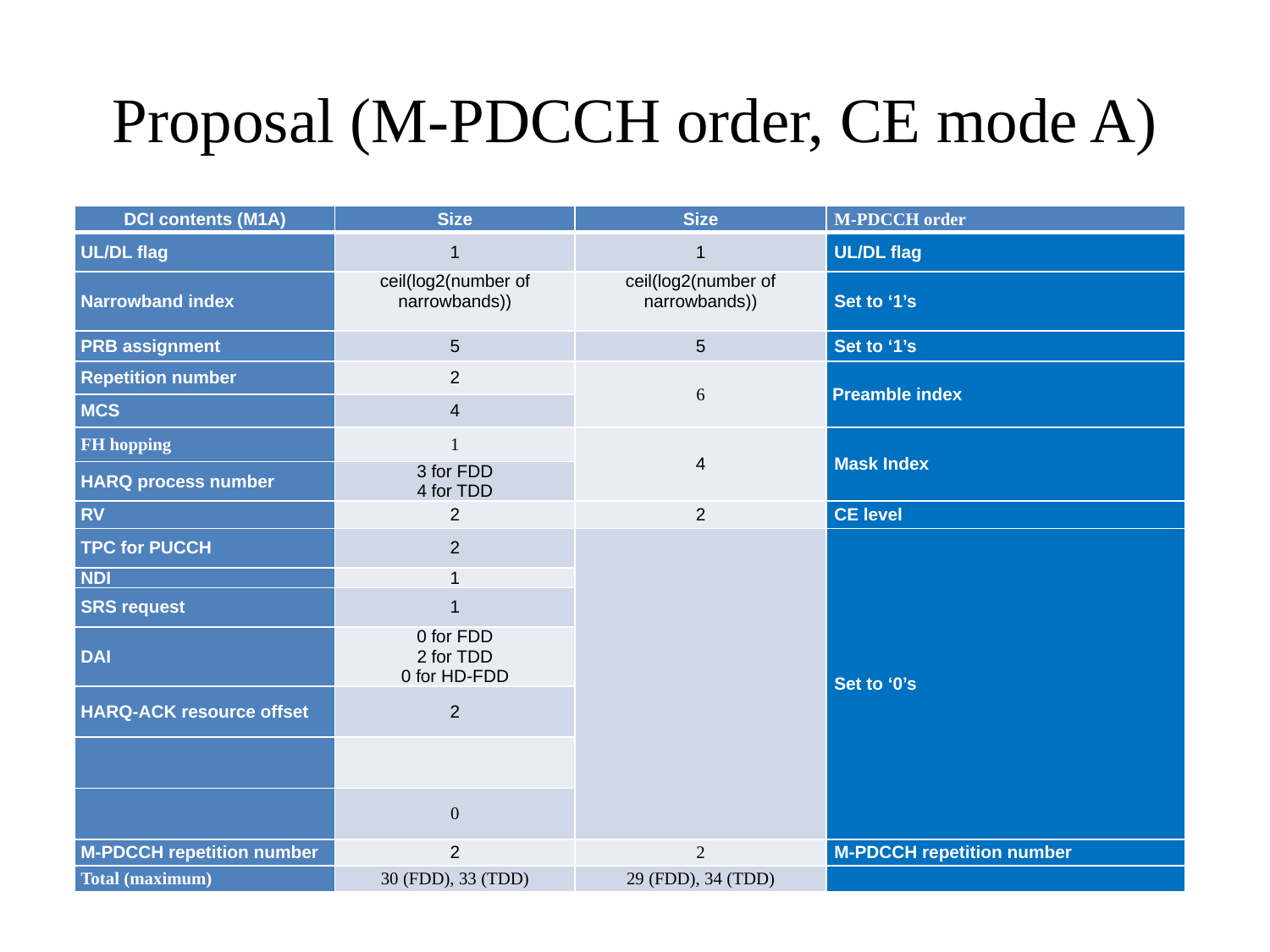

# Proposal (M-PDCCH order, CE mode A)
| DCI contents (M1A) | Size | Size | M-PDCCH order |
| --- | --- | --- | --- |
| UL/DL flag | 1 | 1 | UL/DL flag |
| Narrowband index | ceil(log2(number of narrowbands)) | ceil(log2(number of narrowbands)) | Set to ‘1’s |
| PRB assignment | 5 | 5 | Set to ‘1’s |
| Repetition number | 2 | 6 | Preamble index |
| MCS | 4 |  |  |
| FH hopping | 1 | 4 | Mask Index |
| HARQ process number | 3 for FDD 4 for TDD |  |  |
| RV | 2 | 2 | CE level |
| TPC for PUCCH | 2 |  | Set to ‘0’s |
| NDI | 1 |  |  |
| SRS request | 1 |  |  |
| DAI | 0 for FDD 2 for TDD 0 for HD-FDD |  |  |
| HARQ-ACK resource offset | 2 |  |  |
|  |  |  |  |
|  | 0 |  |  |
| M-PDCCH repetition number | 2 | 2 | M-PDCCH repetition number |
| Total (maximum) | 30 (FDD), 33 (TDD) | 29 (FDD), 34 (TDD) |  |